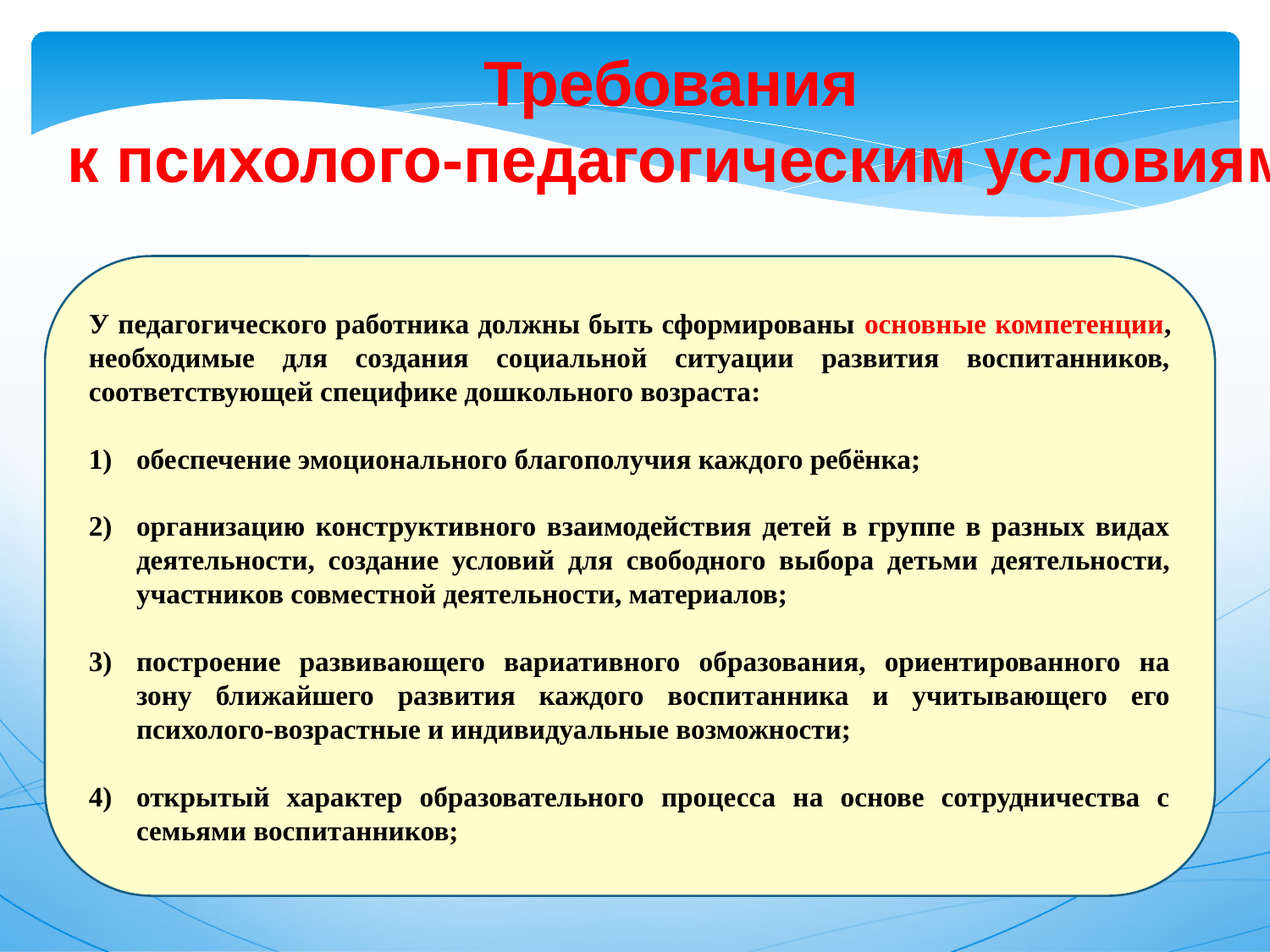

Требования
к психолого-педагогическим условиям
У педагогического работника должны быть сформированы основные компетенции, необходимые для создания социальной ситуации развития воспитанников, соответствующей специфике дошкольного возраста:

обеспечение эмоционального благополучия каждого ребёнка;

организацию конструктивного взаимодействия детей в группе в разных видах деятельности, создание условий для свободного выбора детьми деятельности, участников совместной деятельности, материалов;

построение развивающего вариативного образования, ориентированного на зону ближайшего развития каждого воспитанника и учитывающего его психолого-возрастные и индивидуальные возможности;

открытый характер образовательного процесса на основе сотрудничества с семьями воспитанников;